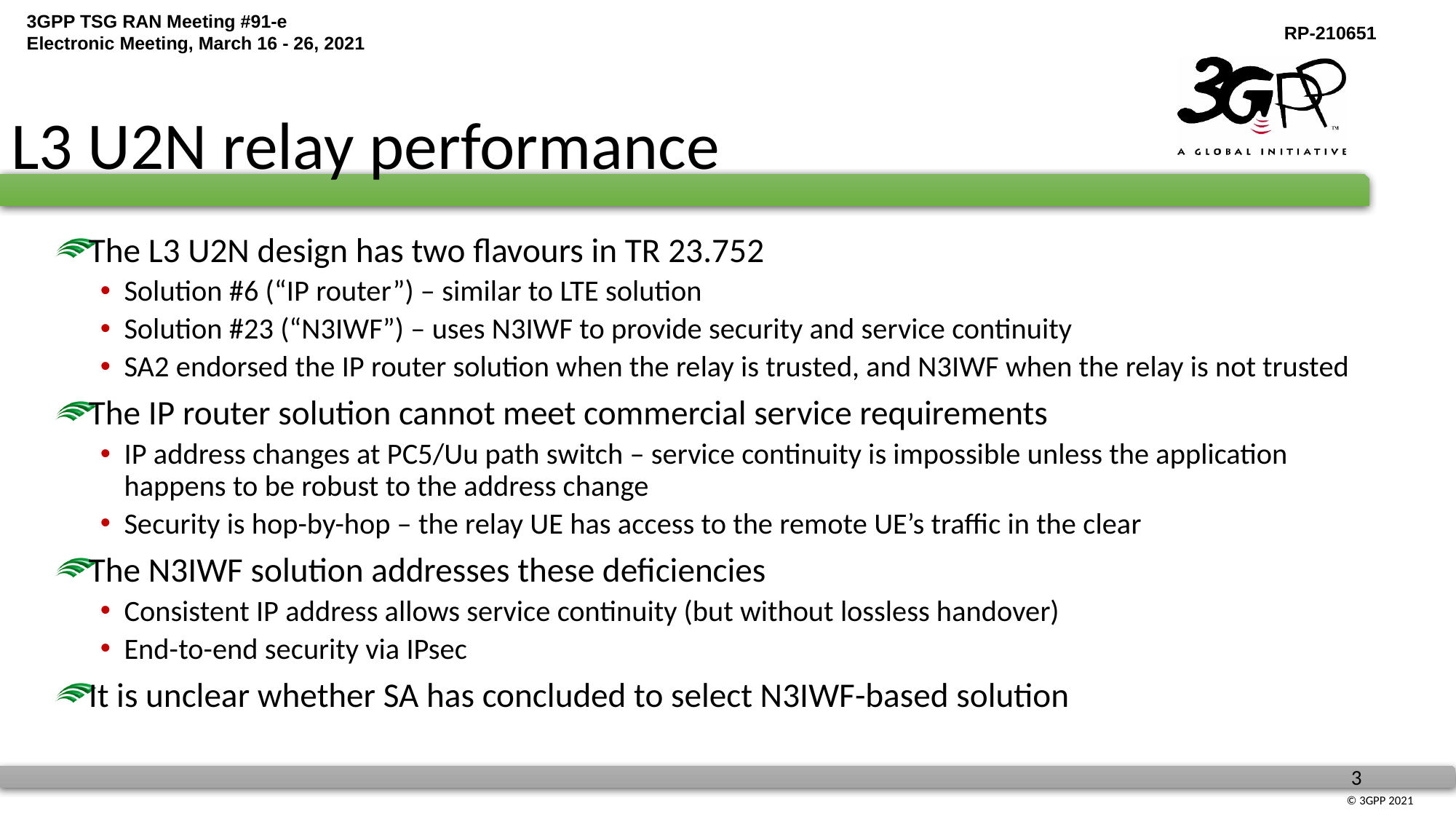

# L3 U2N relay performance
The L3 U2N design has two flavours in TR 23.752
Solution #6 (“IP router”) – similar to LTE solution
Solution #23 (“N3IWF”) – uses N3IWF to provide security and service continuity
SA2 endorsed the IP router solution when the relay is trusted, and N3IWF when the relay is not trusted
The IP router solution cannot meet commercial service requirements
IP address changes at PC5/Uu path switch – service continuity is impossible unless the application happens to be robust to the address change
Security is hop-by-hop – the relay UE has access to the remote UE’s traffic in the clear
The N3IWF solution addresses these deficiencies
Consistent IP address allows service continuity (but without lossless handover)
End-to-end security via IPsec
It is unclear whether SA has concluded to select N3IWF-based solution